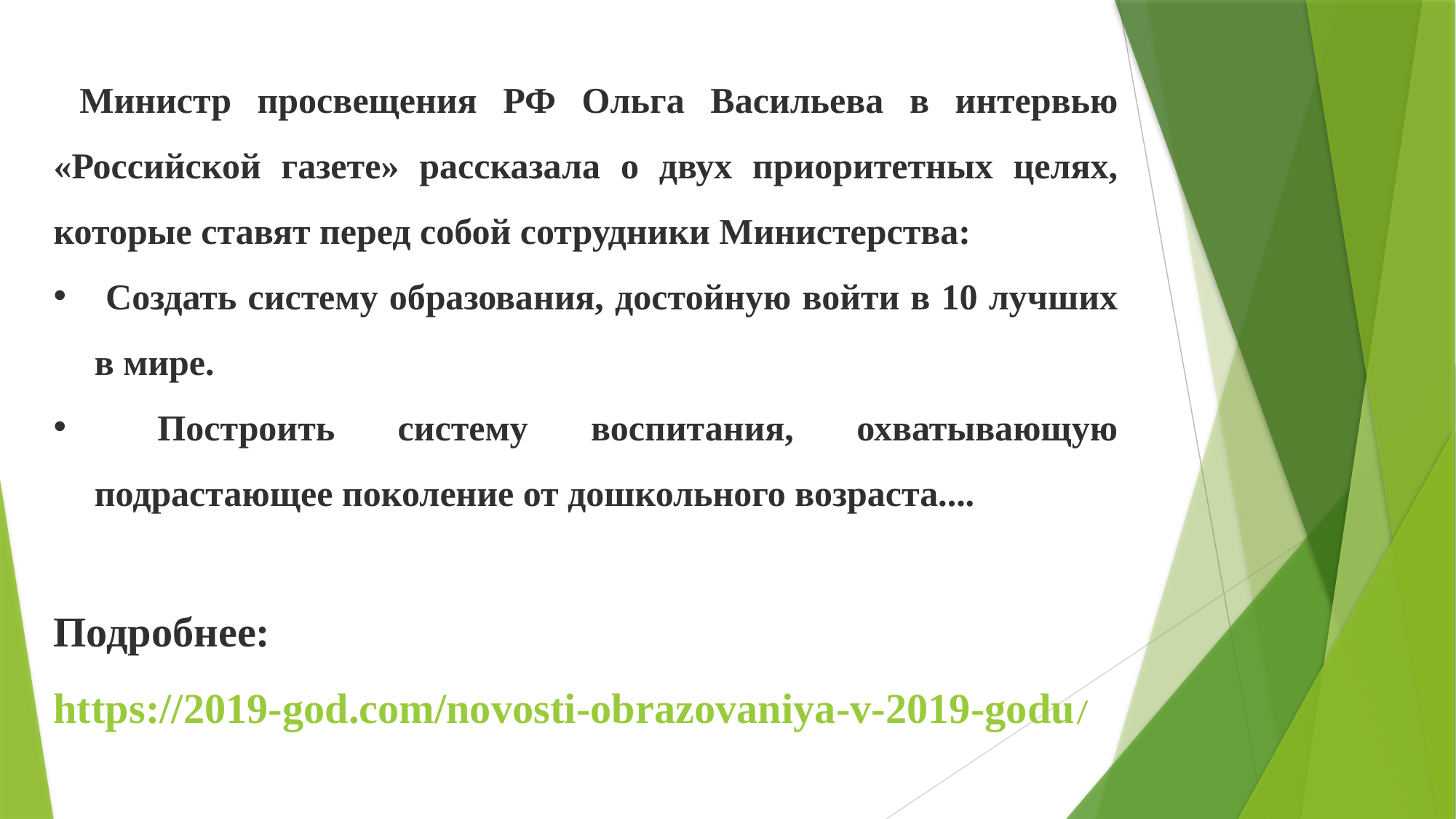

Министр просвещения РФ Ольга Васильева в интервью «Российской газете» рассказала о двух приоритетных целях, которые ставят перед собой сотрудники Министерства:
 Создать систему образования, достойную войти в 10 лучших в мире.
 Построить систему воспитания, охватывающую подрастающее поколение от дошкольного возраста....

Подробнее: https://2019-god.com/novosti-obrazovaniya-v-2019-godu/